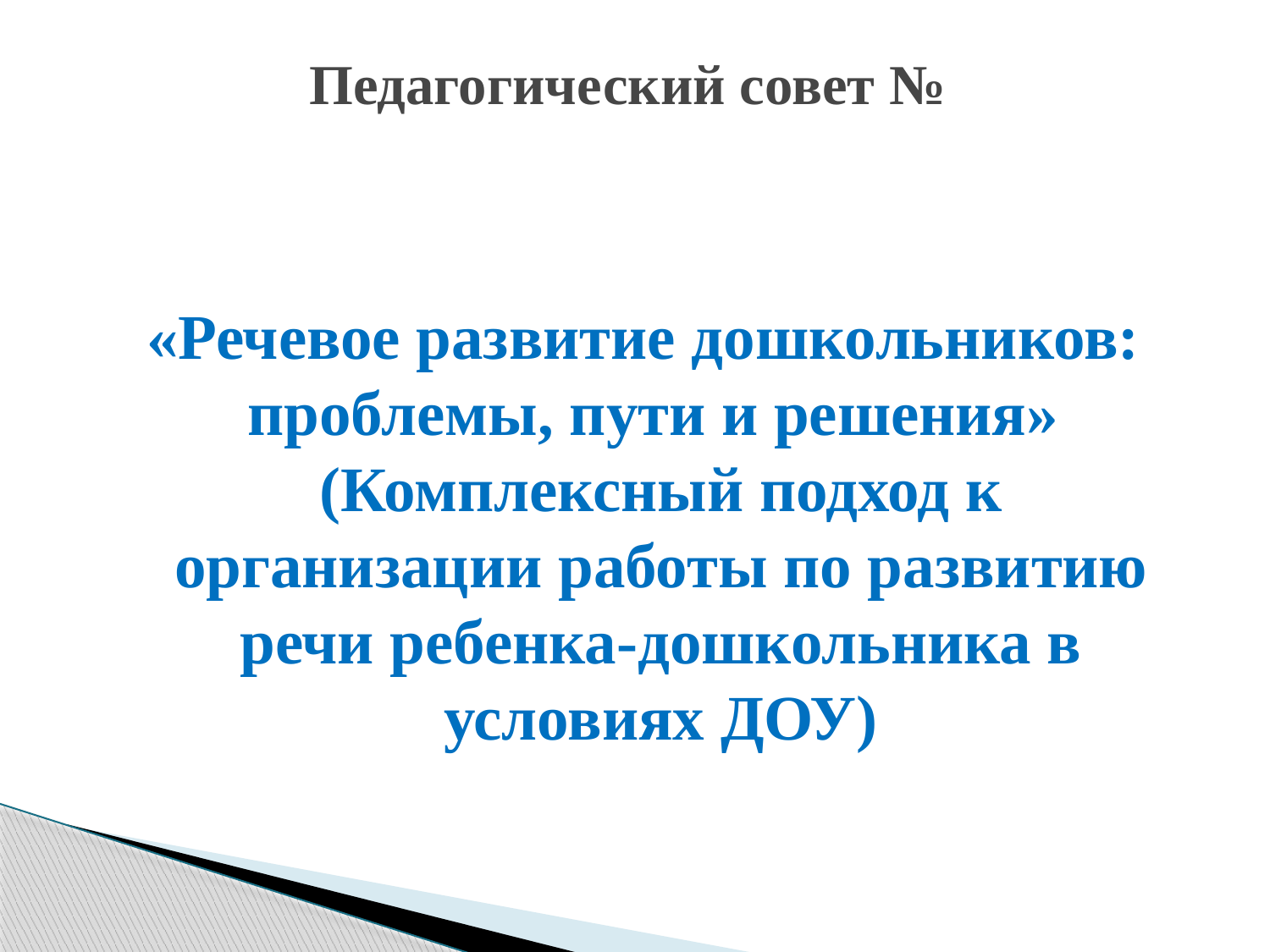

# Педагогический совет №

«Речевое развитие дошкольников: проблемы, пути и решения»  (Комплексный подход к организации работы по развитию речи ребенка-дошкольника в условиях ДОУ)